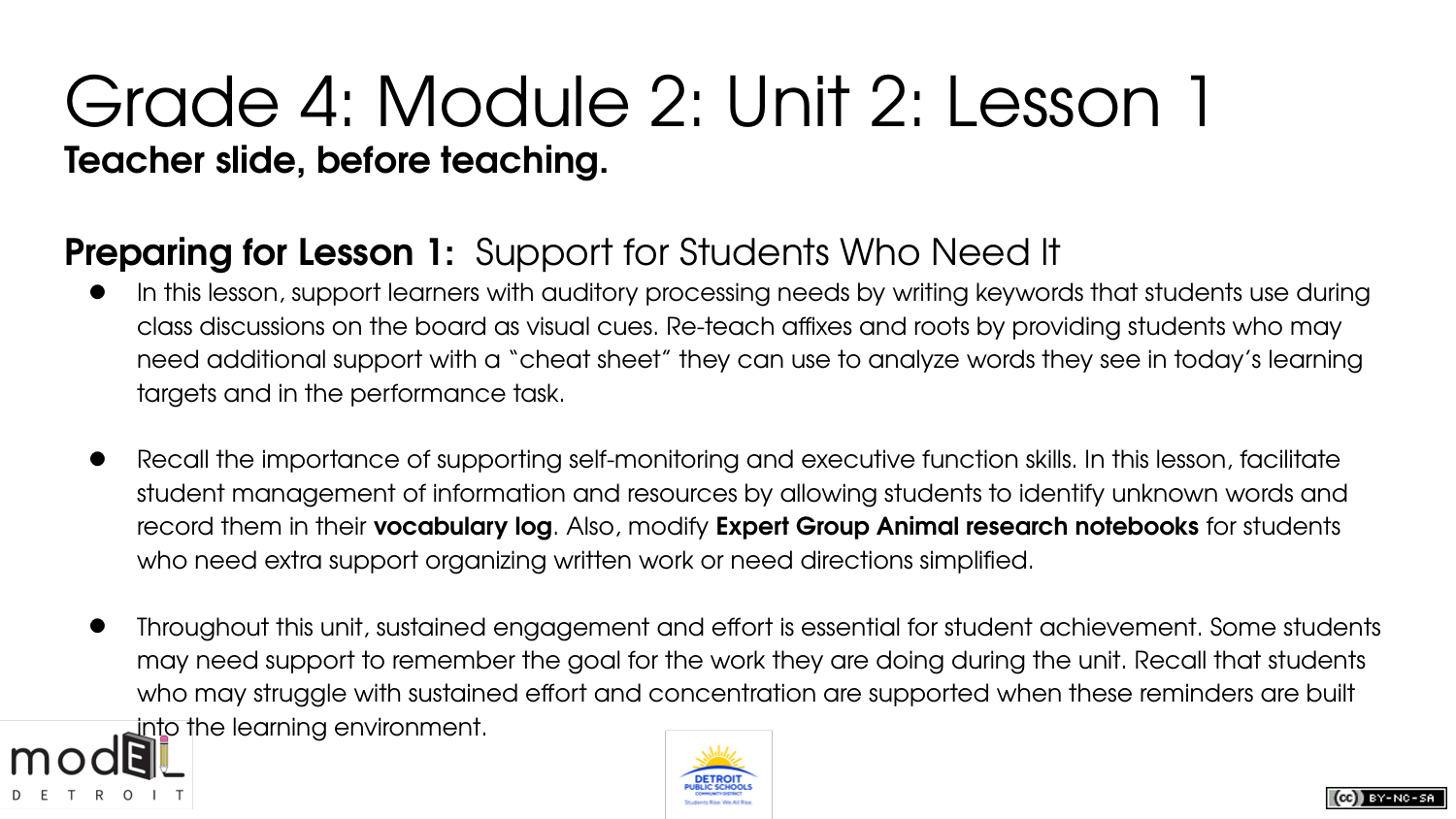

# Grade 4: Module 2: Unit 2: Lesson 1
Teacher slide, before teaching.
Preparing for Lesson 1:  Support for Students Who Need It
In this lesson, support learners with auditory processing needs by writing keywords that students use during class discussions on the board as visual cues. Re-teach affixes and roots by providing students who may need additional support with a “cheat sheet” they can use to analyze words they see in today’s learning targets and in the performance task.

Recall the importance of supporting self-monitoring and executive function skills. In this lesson, facilitate student management of information and resources by allowing students to identify unknown words and record them in their vocabulary log. Also, modify Expert Group Animal research notebooks for students who need extra support organizing written work or need directions simplified.

Throughout this unit, sustained engagement and effort is essential for student achievement. Some students may need support to remember the goal for the work they are doing during the unit. Recall that students who may struggle with sustained effort and concentration are supported when these reminders are built into the learning environment.